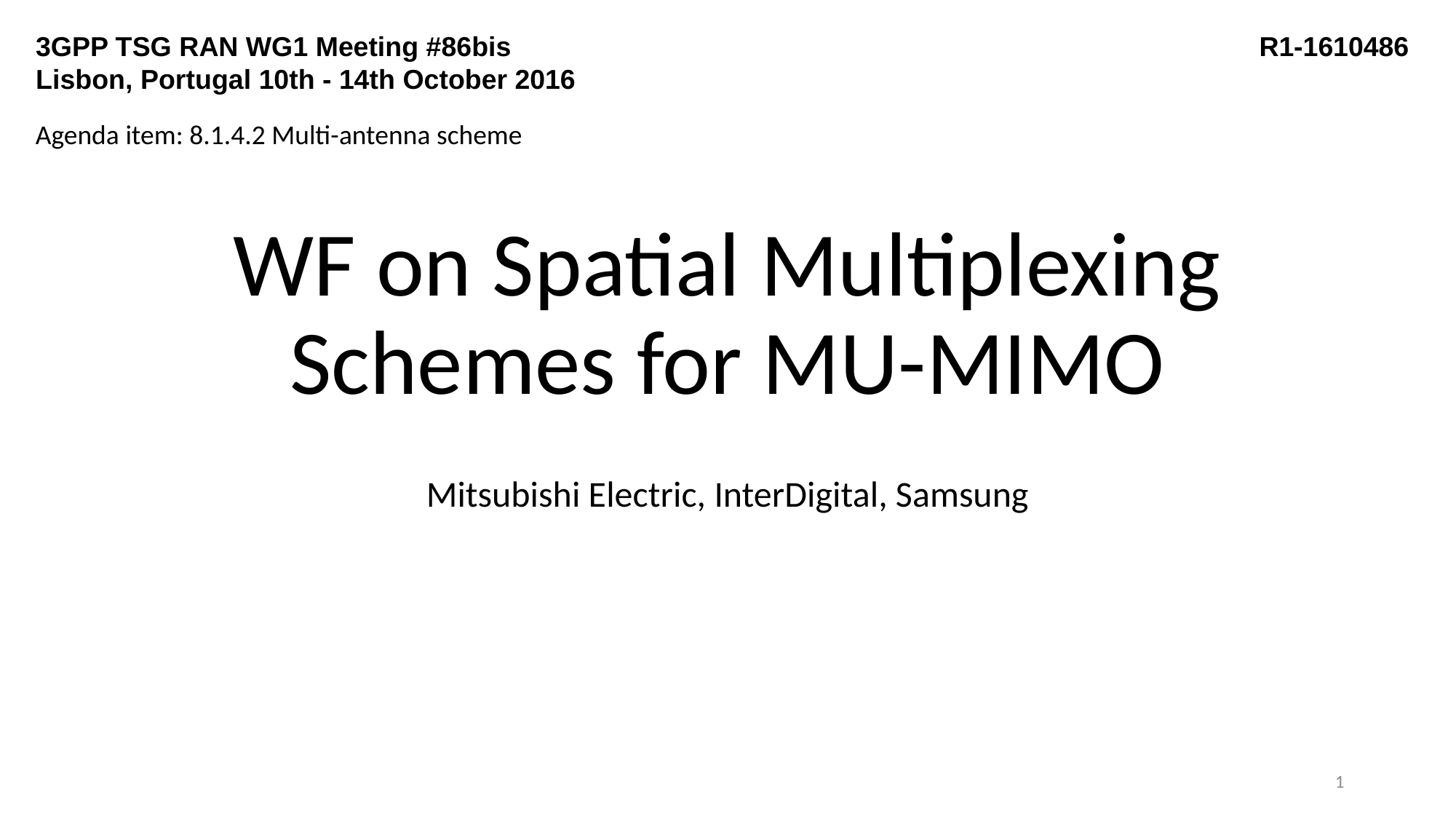

3GPP TSG RAN WG1 Meeting #86bis 							   R1-1610486 Lisbon, Portugal 10th - 14th October 2016
Agenda item: 8.1.4.2 Multi-antenna scheme
# WF on Spatial Multiplexing Schemes for MU-MIMO
Mitsubishi Electric, InterDigital, Samsung
1